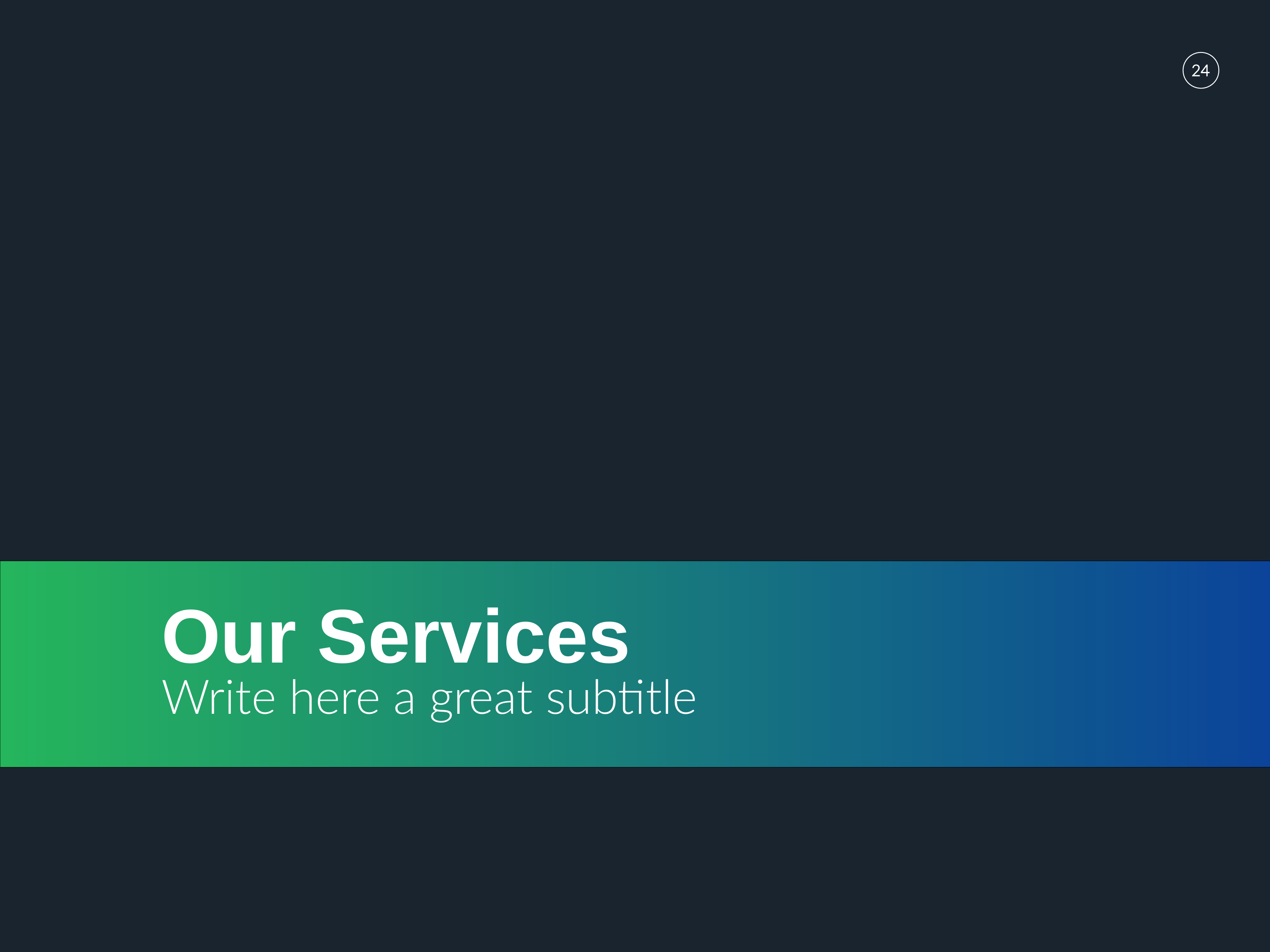

Our Services
Write here a great subtitle